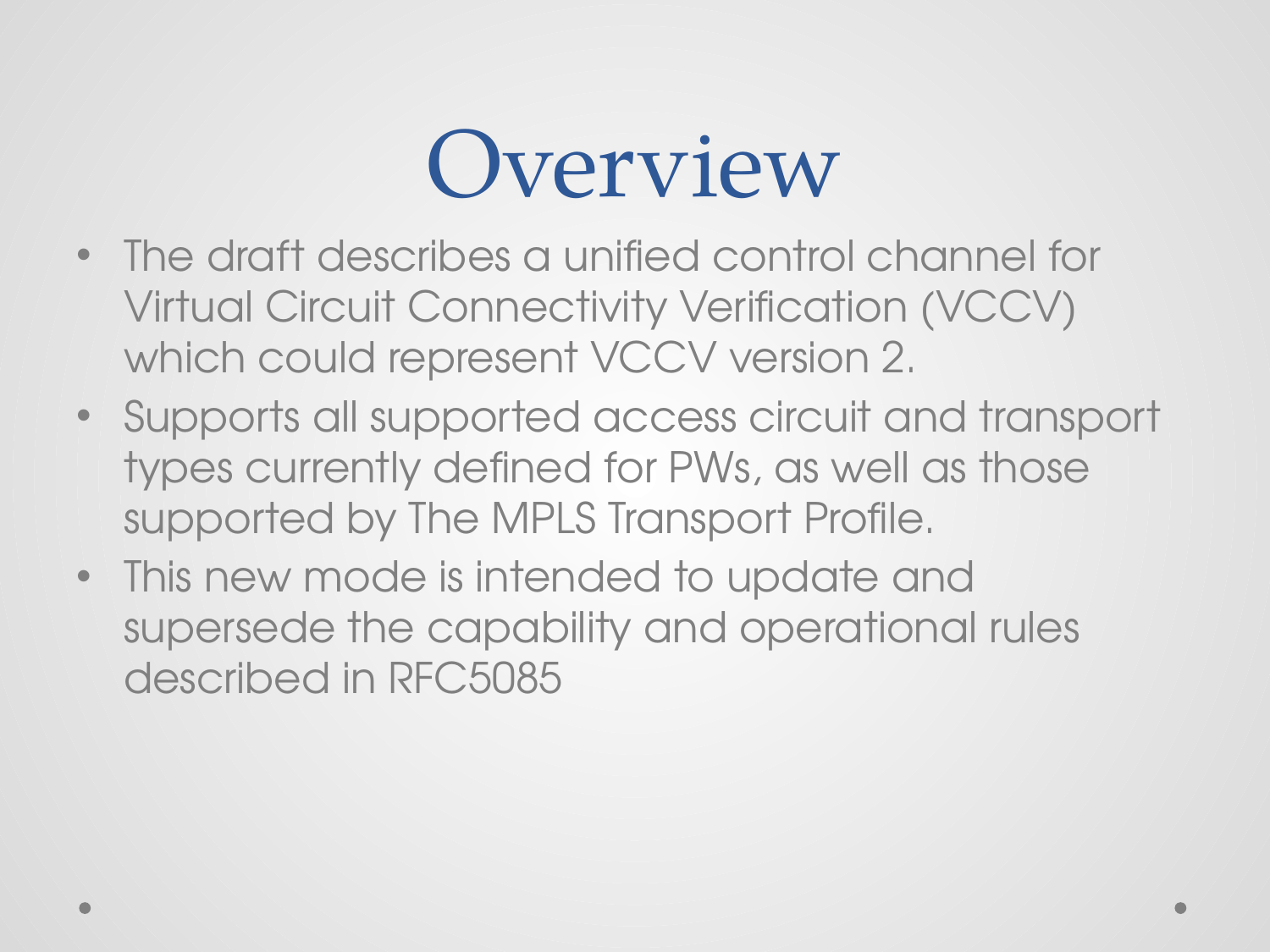

# Overview
The draft describes a unified control channel for Virtual Circuit Connectivity Verification (VCCV) which could represent VCCV version 2.
Supports all supported access circuit and transport types currently defined for PWs, as well as those supported by The MPLS Transport Profile.
This new mode is intended to update and supersede the capability and operational rules described in RFC5085